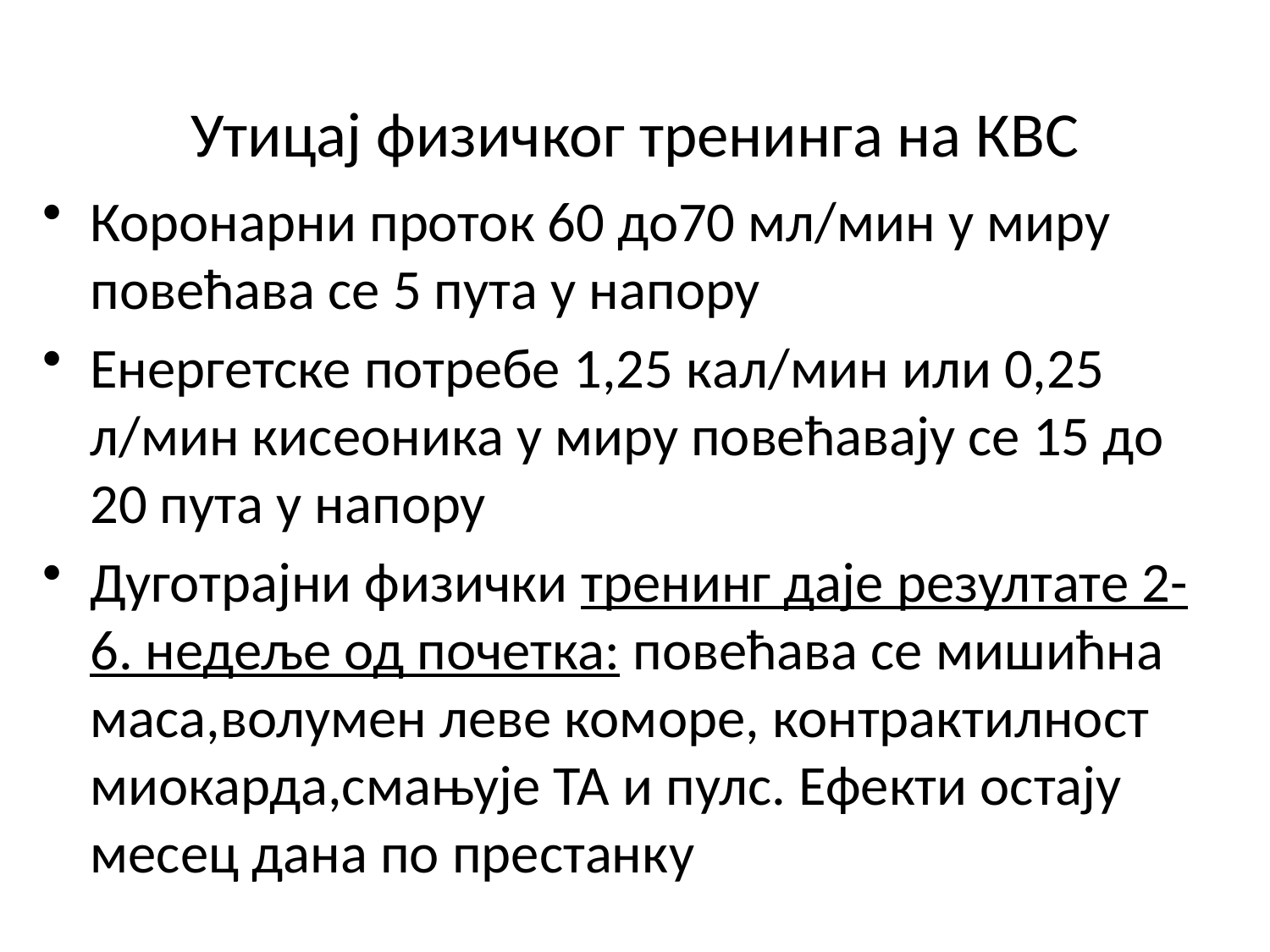

# Утицај физичког тренинга на КВС
Коронарни проток 60 до70 мл/мин у миру повећава се 5 пута у напору
Енергетске потребе 1,25 кал/мин или 0,25 л/мин кисеоника у миру повећавају се 15 до 20 пута у напору
Дуготрајни физички тренинг даје резултате 2-6. недеље од почетка: повећава се мишићна маса,волумен леве коморе, контрактилност миокарда,смањује ТА и пулс. Ефекти остају месец дана по престанку